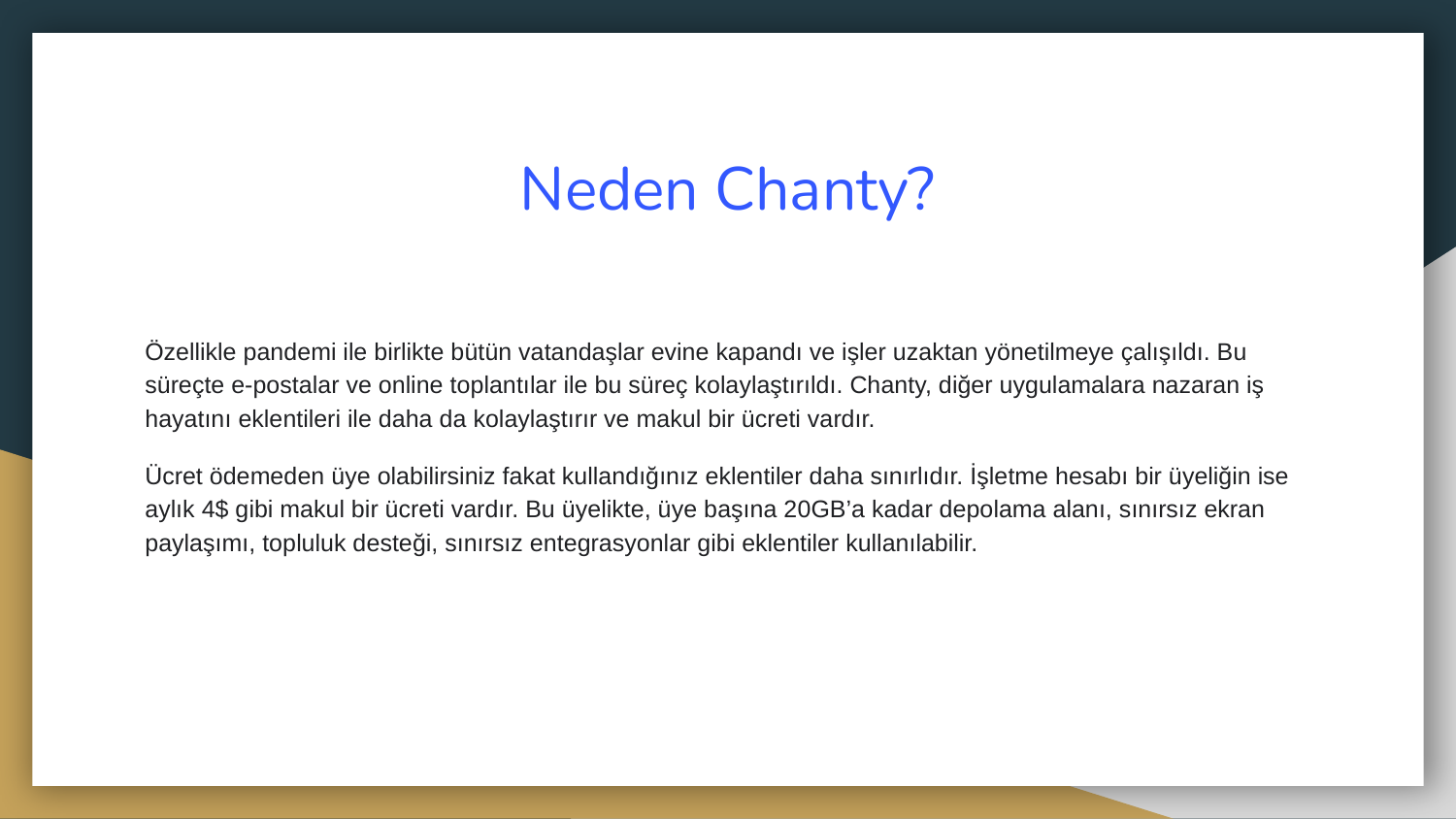

# Neden Chanty?
Özellikle pandemi ile birlikte bütün vatandaşlar evine kapandı ve işler uzaktan yönetilmeye çalışıldı. Bu süreçte e-postalar ve online toplantılar ile bu süreç kolaylaştırıldı. Chanty, diğer uygulamalara nazaran iş hayatını eklentileri ile daha da kolaylaştırır ve makul bir ücreti vardır.
Ücret ödemeden üye olabilirsiniz fakat kullandığınız eklentiler daha sınırlıdır. İşletme hesabı bir üyeliğin ise aylık 4$ gibi makul bir ücreti vardır. Bu üyelikte, üye başına 20GB’a kadar depolama alanı, sınırsız ekran paylaşımı, topluluk desteği, sınırsız entegrasyonlar gibi eklentiler kullanılabilir.